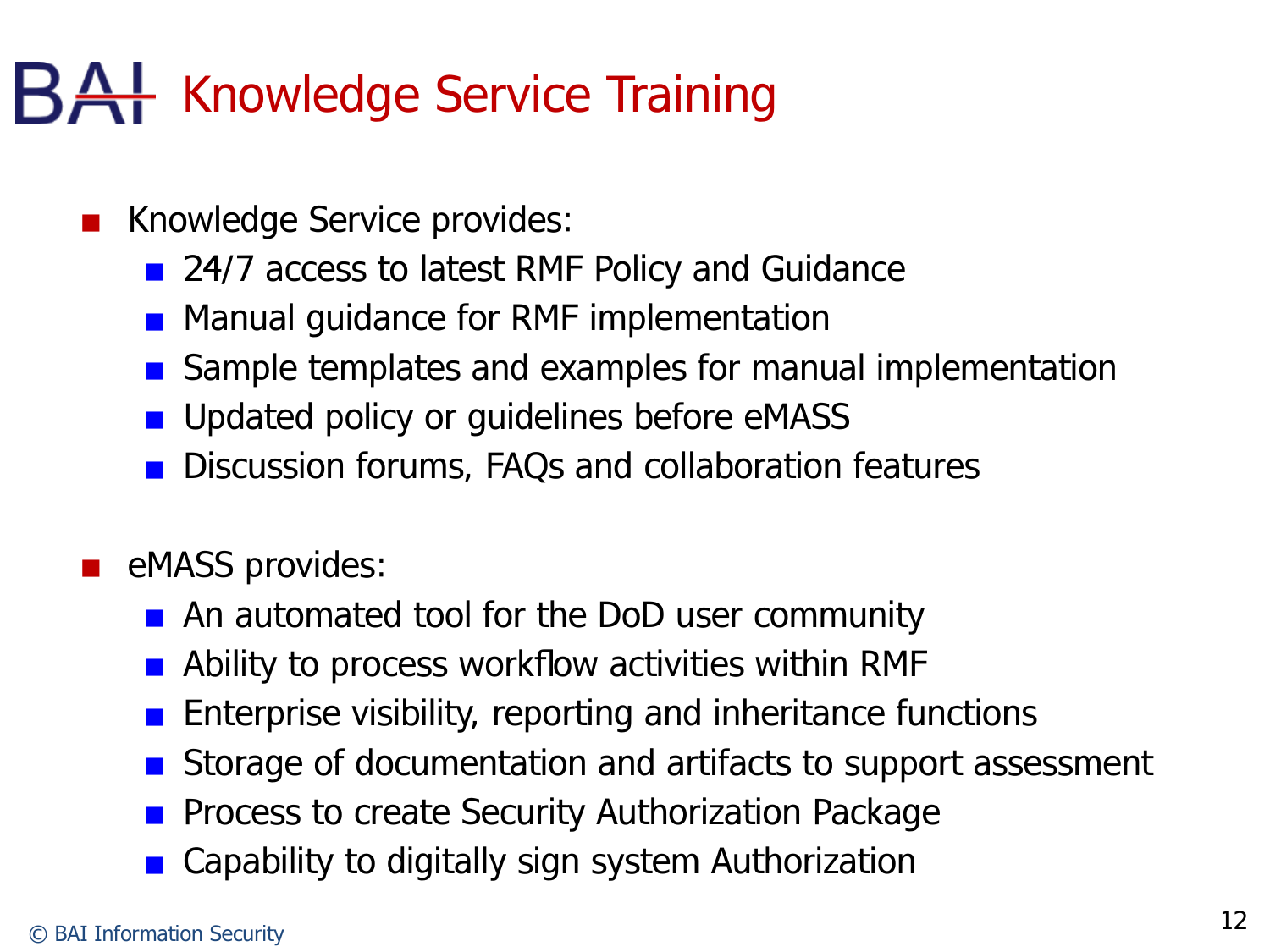

# Knowledge Service Training
Knowledge Service provides:
24/7 access to latest RMF Policy and Guidance
Manual guidance for RMF implementation
Sample templates and examples for manual implementation
Updated policy or guidelines before eMASS
Discussion forums, FAQs and collaboration features

eMASS provides:
An automated tool for the DoD user community
Ability to process workflow activities within RMF
Enterprise visibility, reporting and inheritance functions
Storage of documentation and artifacts to support assessment
Process to create Security Authorization Package
Capability to digitally sign system Authorization

Project Planning – Knowledge Service